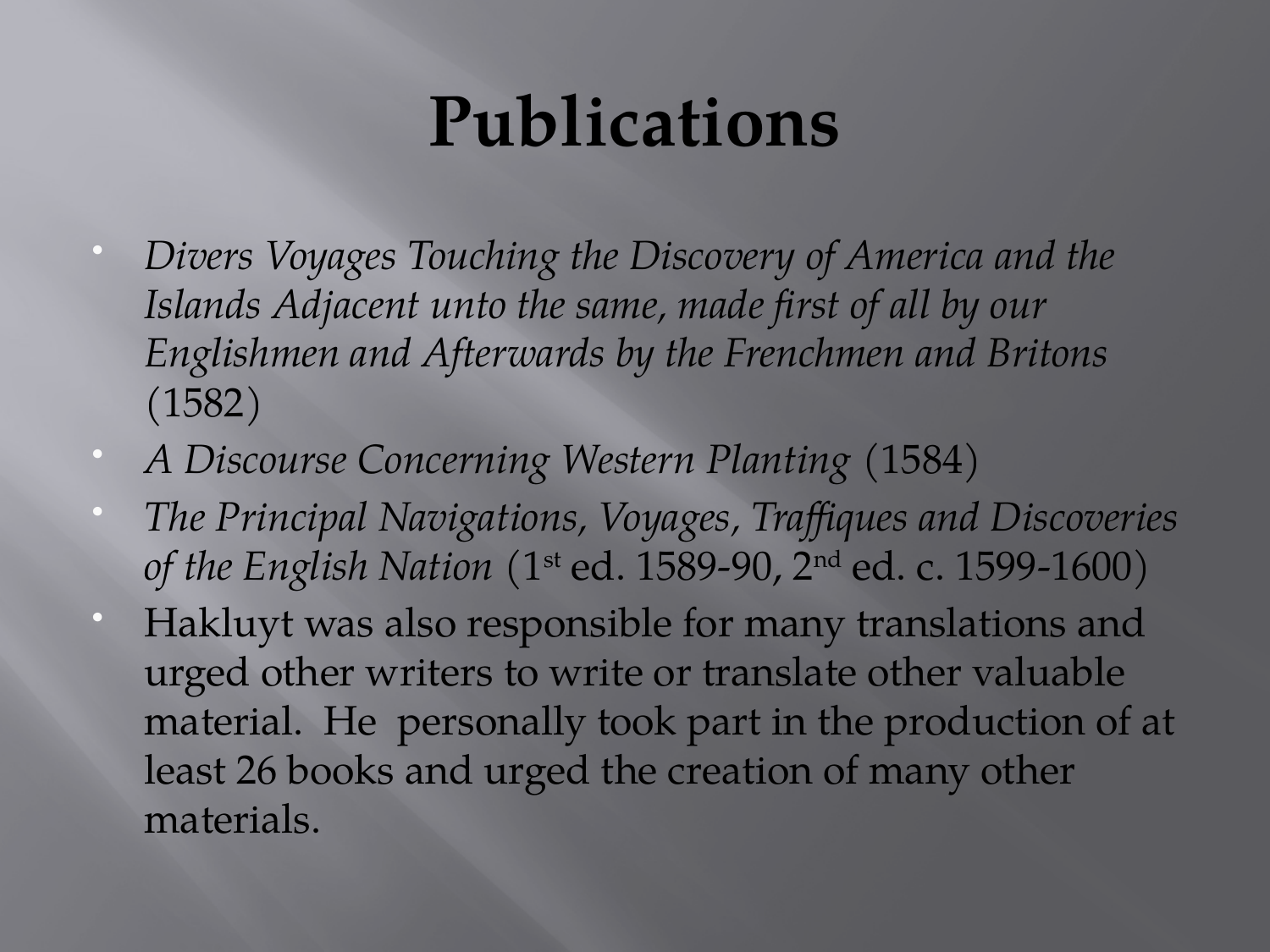

# Publications
Divers Voyages Touching the Discovery of America and the Islands Adjacent unto the same, made first of all by our Englishmen and Afterwards by the Frenchmen and Britons (1582)
A Discourse Concerning Western Planting (1584)
The Principal Navigations, Voyages, Traffiques and Discoveries of the English Nation (1st ed. 1589-90, 2nd ed. c. 1599-1600)
Hakluyt was also responsible for many translations and urged other writers to write or translate other valuable material.  He  personally took part in the production of at least 26 books and urged the creation of many other materials.